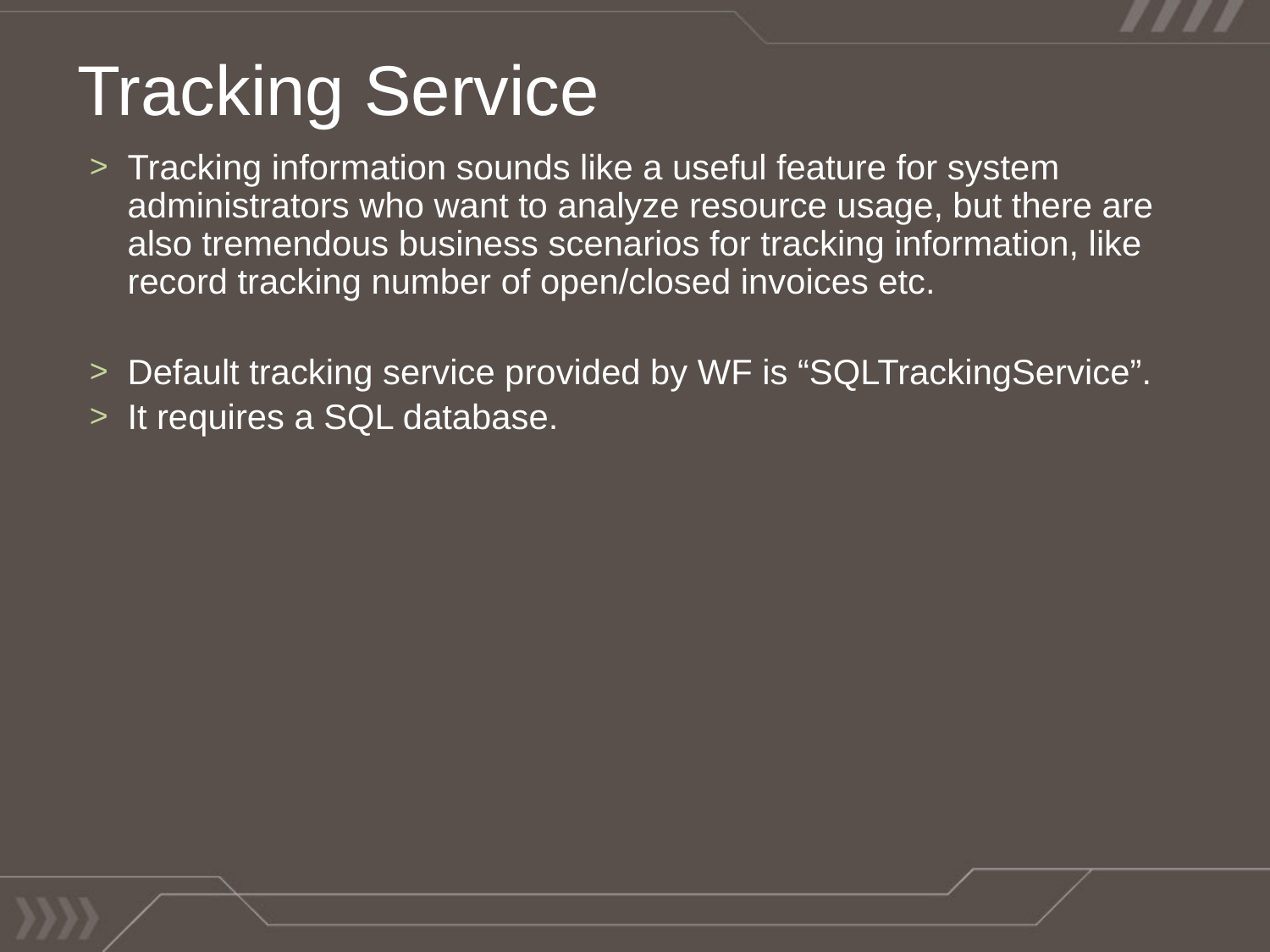

Tracking Service
Tracking information sounds like a useful feature for system administrators who want to analyze resource usage, but there are also tremendous business scenarios for tracking information, like record tracking number of open/closed invoices etc.

Default tracking service provided by WF is “SQLTrackingService”.
It requires a SQL database.